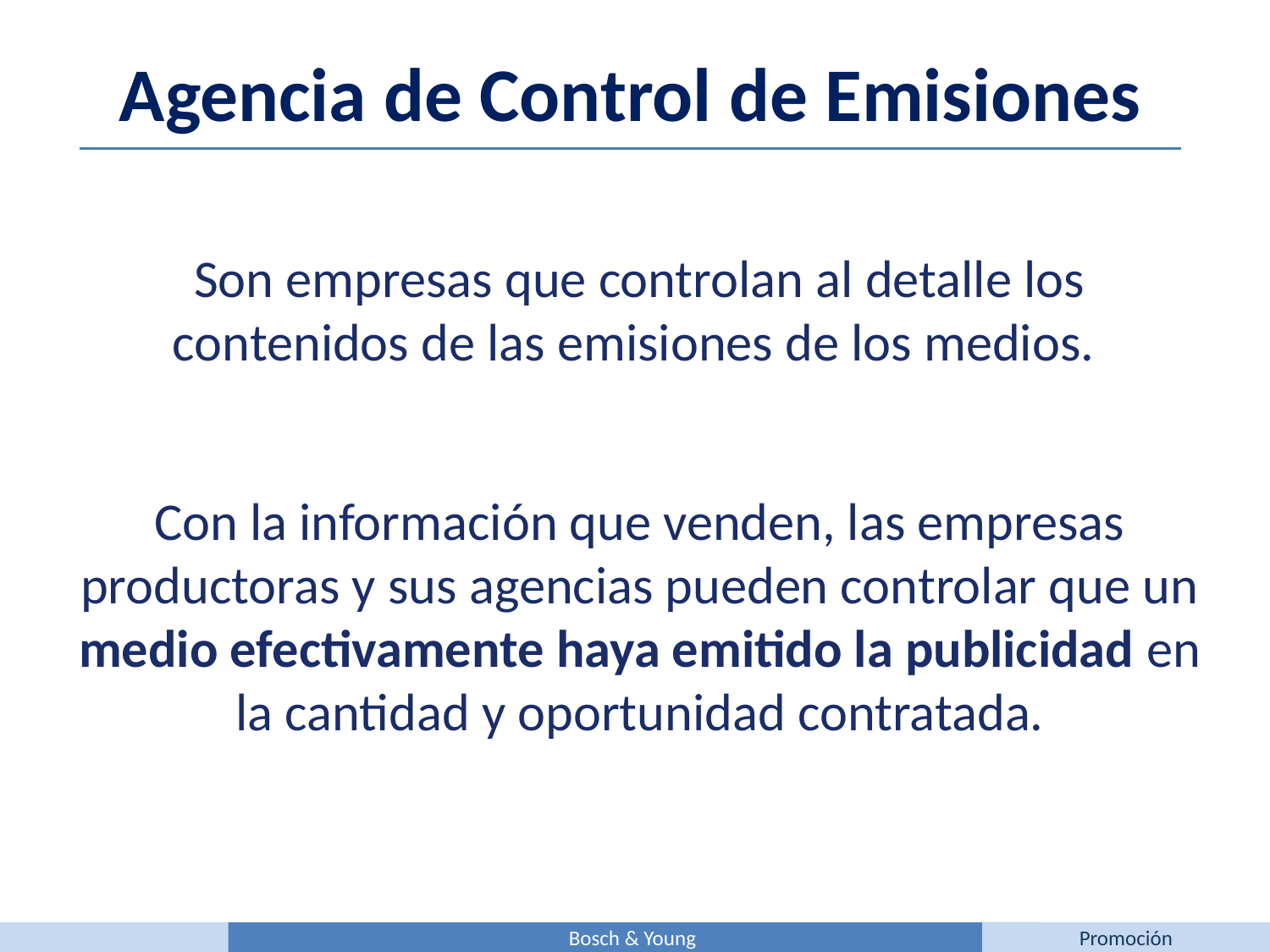

Agencia de Control de Emisiones
Son empresas que controlan al detalle los contenidos de las emisiones de los medios.

Con la información que venden, las empresas productoras y sus agencias pueden controlar que un medio efectivamente haya emitido la publicidad en la cantidad y oportunidad contratada.

Bosch & Young
Promoción